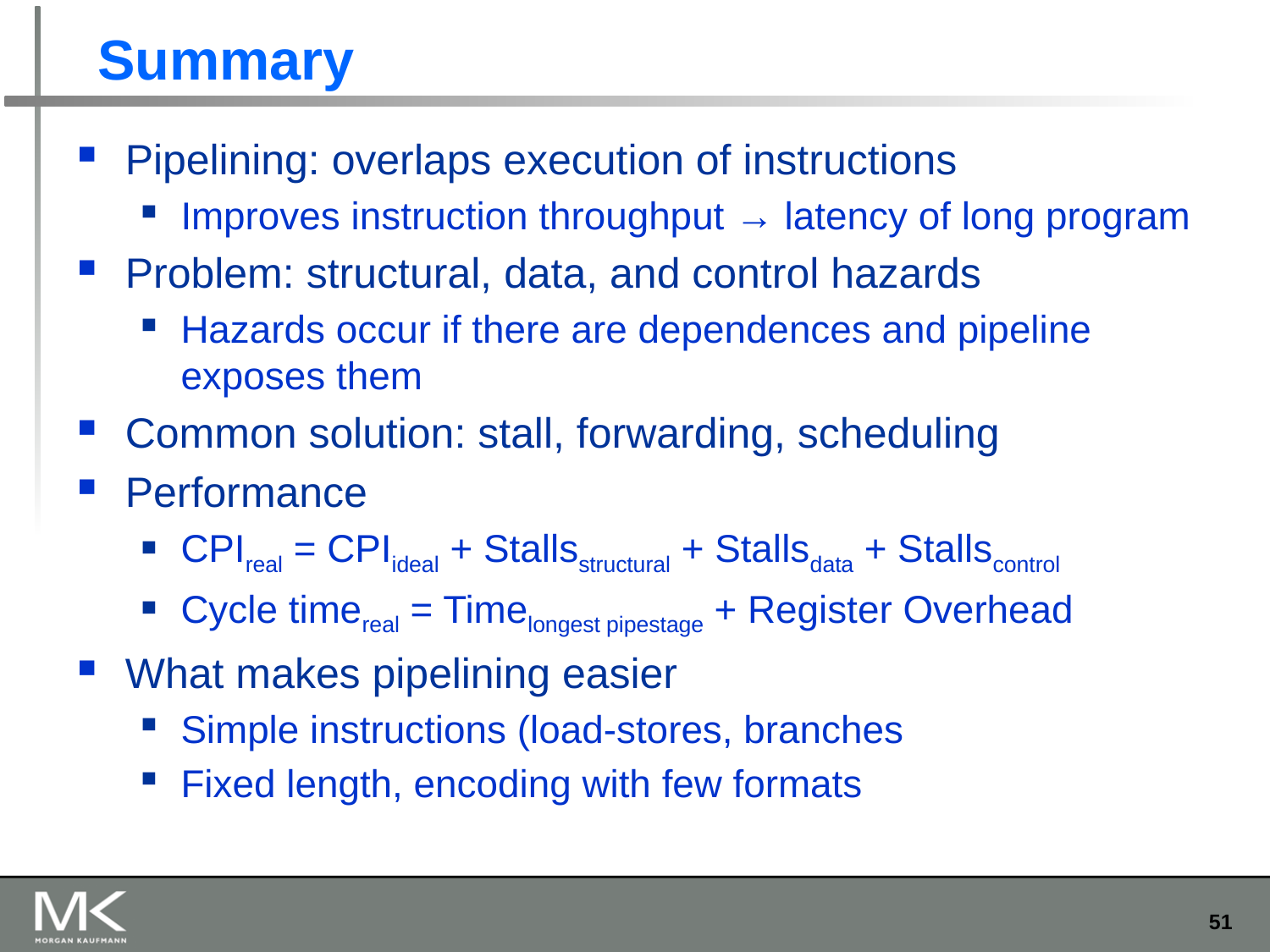

# Summary
Pipelining: overlaps execution of instructions
Improves instruction throughput → latency of long program
Problem: structural, data, and control hazards
Hazards occur if there are dependences and pipeline exposes them
Common solution: stall, forwarding, scheduling
Performance
CPIreal = CPIideal + Stallsstructural + Stallsdata + Stallscontrol
Cycle timereal = Timelongest pipestage + Register Overhead
What makes pipelining easier
Simple instructions (load-stores, branches
Fixed length, encoding with few formats